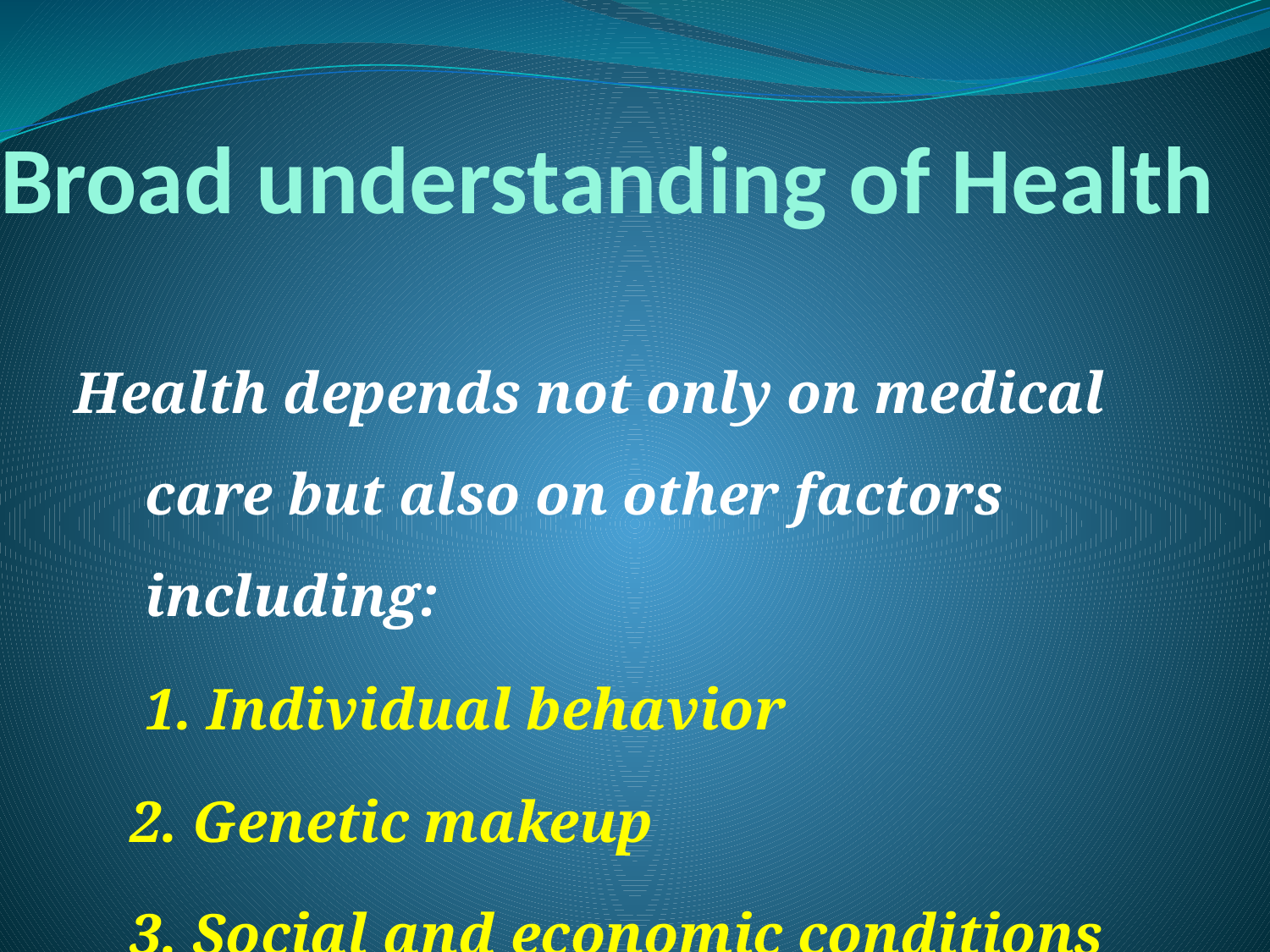

# Broad understanding of Health
Health depends not only on medical care but also on other factors including:
 1. Individual behavior
2. Genetic makeup
3. Social and economic conditions